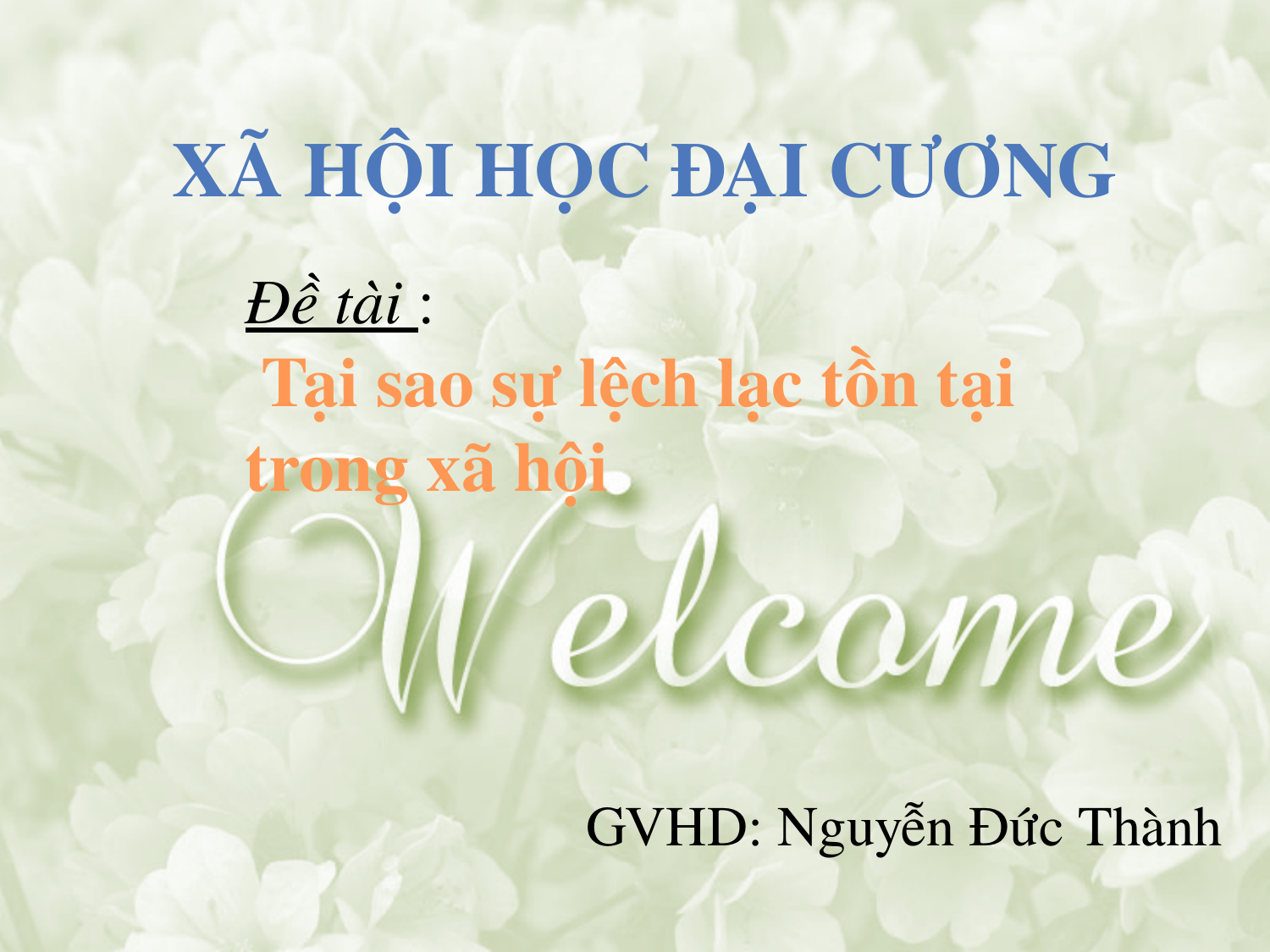

# Xã hội học đại cương
Đề tài :
 Tại sao sự lệch lạc tồn tại trong xã hội
GVHD: Nguyễn Đức Thành